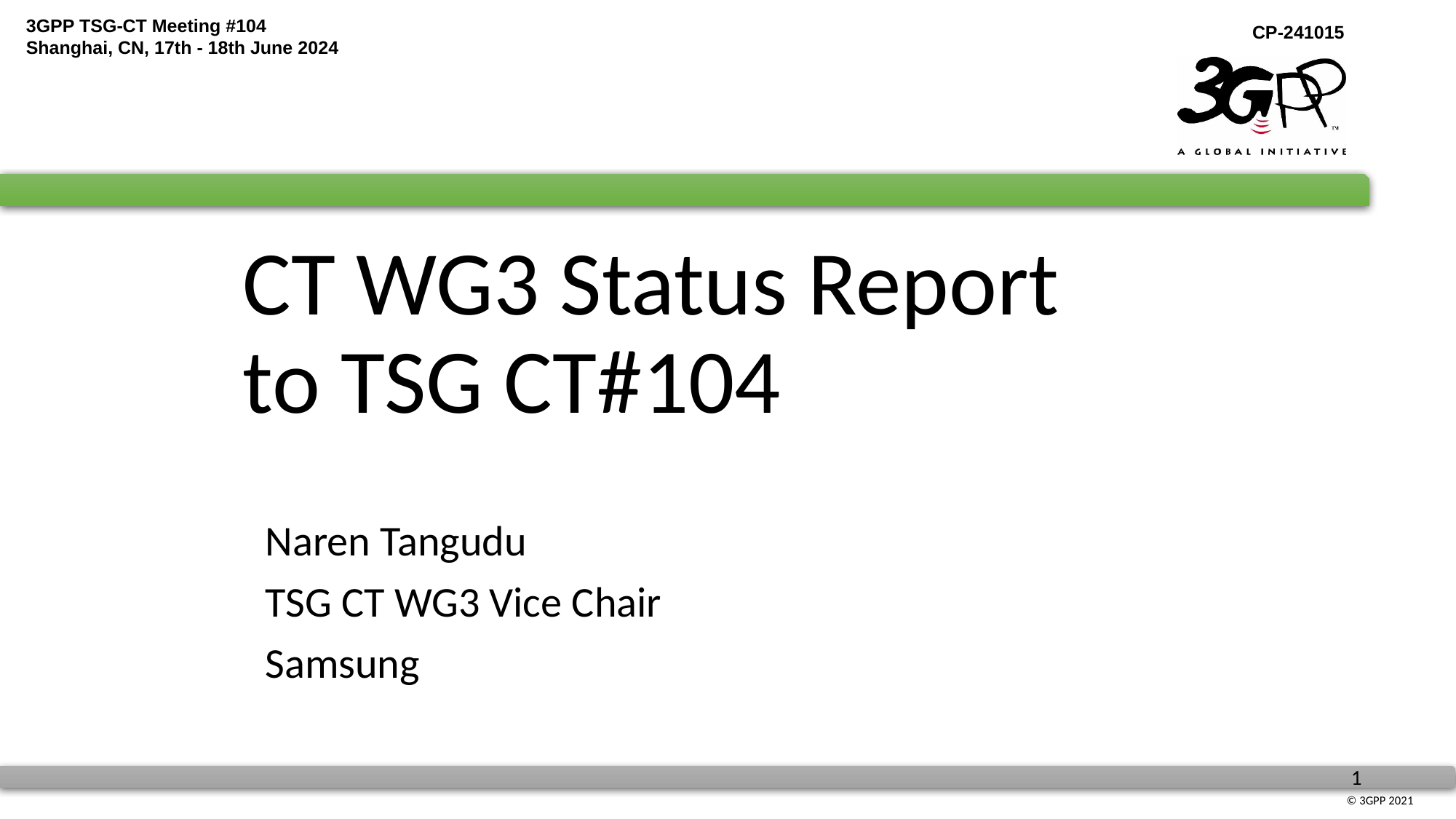

# CT WG3 Status Report to TSG CT#104
Naren Tangudu
TSG CT WG3 Vice Chair
Samsung